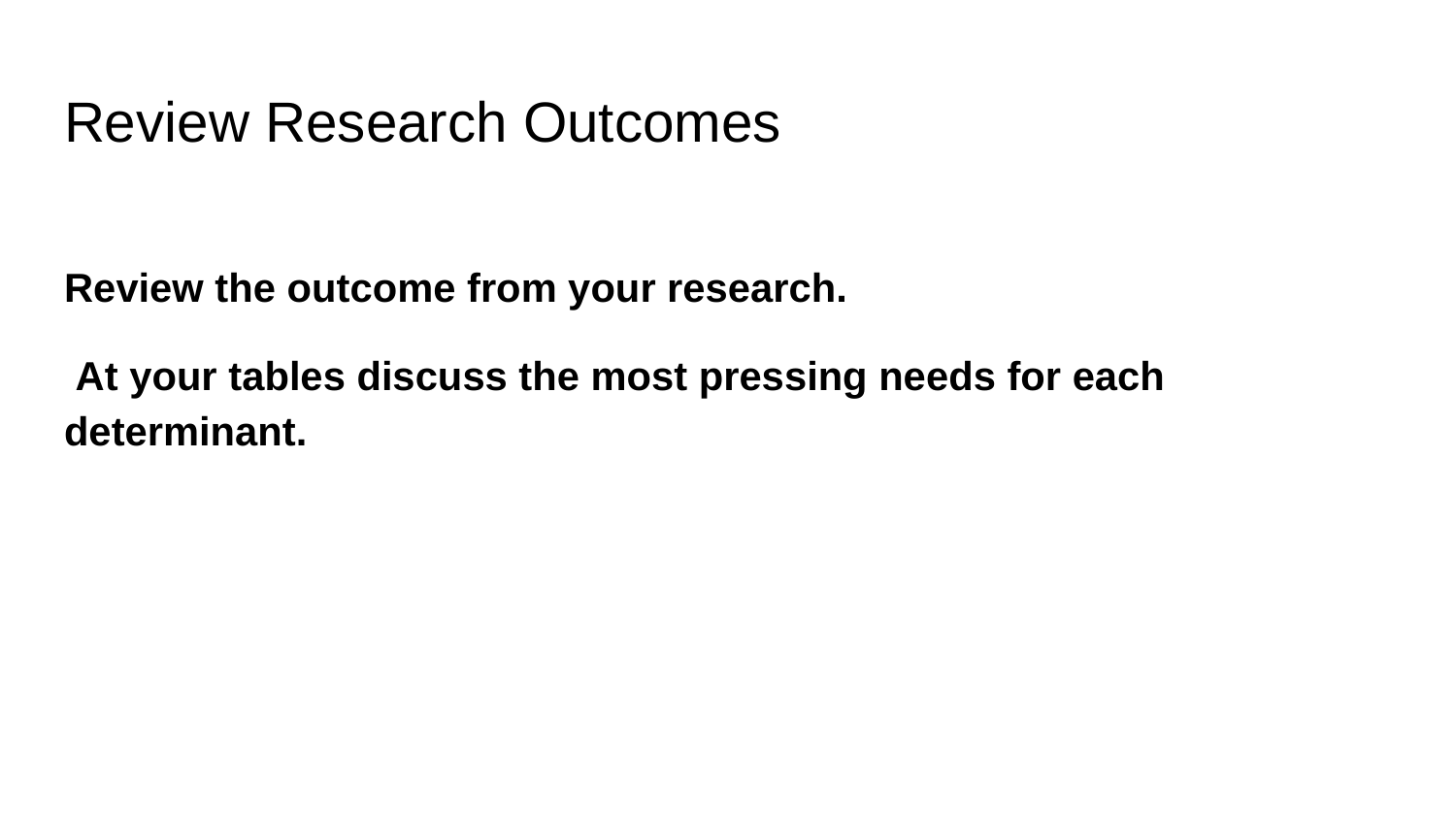

# Review Research Outcomes
Review the outcome from your research.
 At your tables discuss the most pressing needs for each determinant.